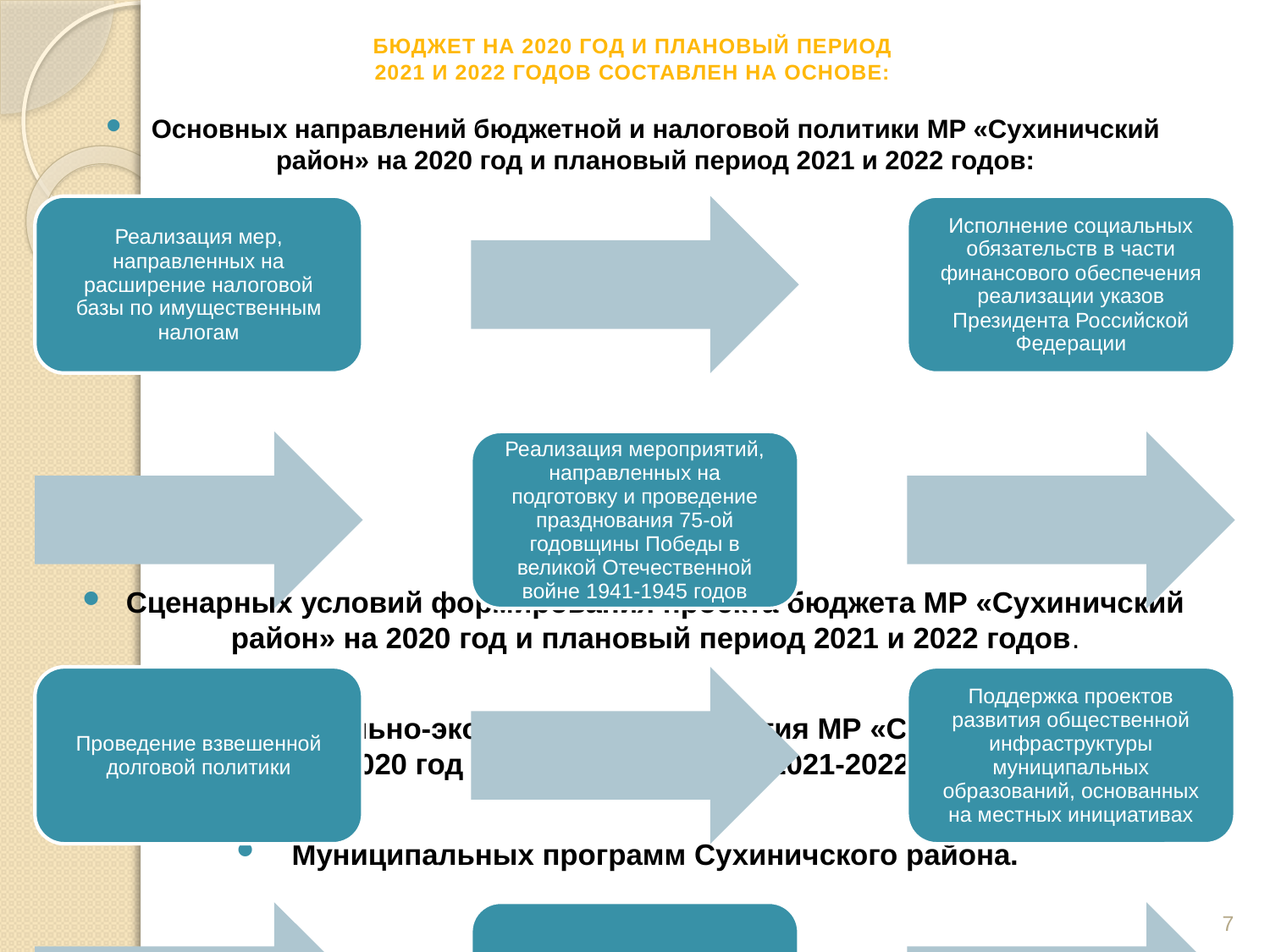

# БЮДЖЕТ НА 2020 ГОД И ПЛАНОВЫЙ ПЕРИОД 2021 И 2022 ГОДОВ СОСТАВЛЕН НА ОСНОВЕ:
Основных направлений бюджетной и налоговой политики МР «Сухиничский район» на 2020 год и плановый период 2021 и 2022 годов:

Сценарных условий формирования проекта бюджета МР «Сухиничский район» на 2020 год и плановый период 2021 и 2022 годов.

Прогноза социально-экономического развития МР «Сухиничский район» на 2020 год и плановый период 2021-2022 годов.

Муниципальных программ Сухиничского района.
Реализация мер, направленных на расширение налоговой базы по имущественным налогам
Исполнение социальных обязательств в части финансового обеспечения реализации указов Президента Российской Федерации
Реализация мероприятий, направленных на подготовку и проведение празднования 75-ой годовщины Победы в великой Отечественной войне 1941-1945 годов
7